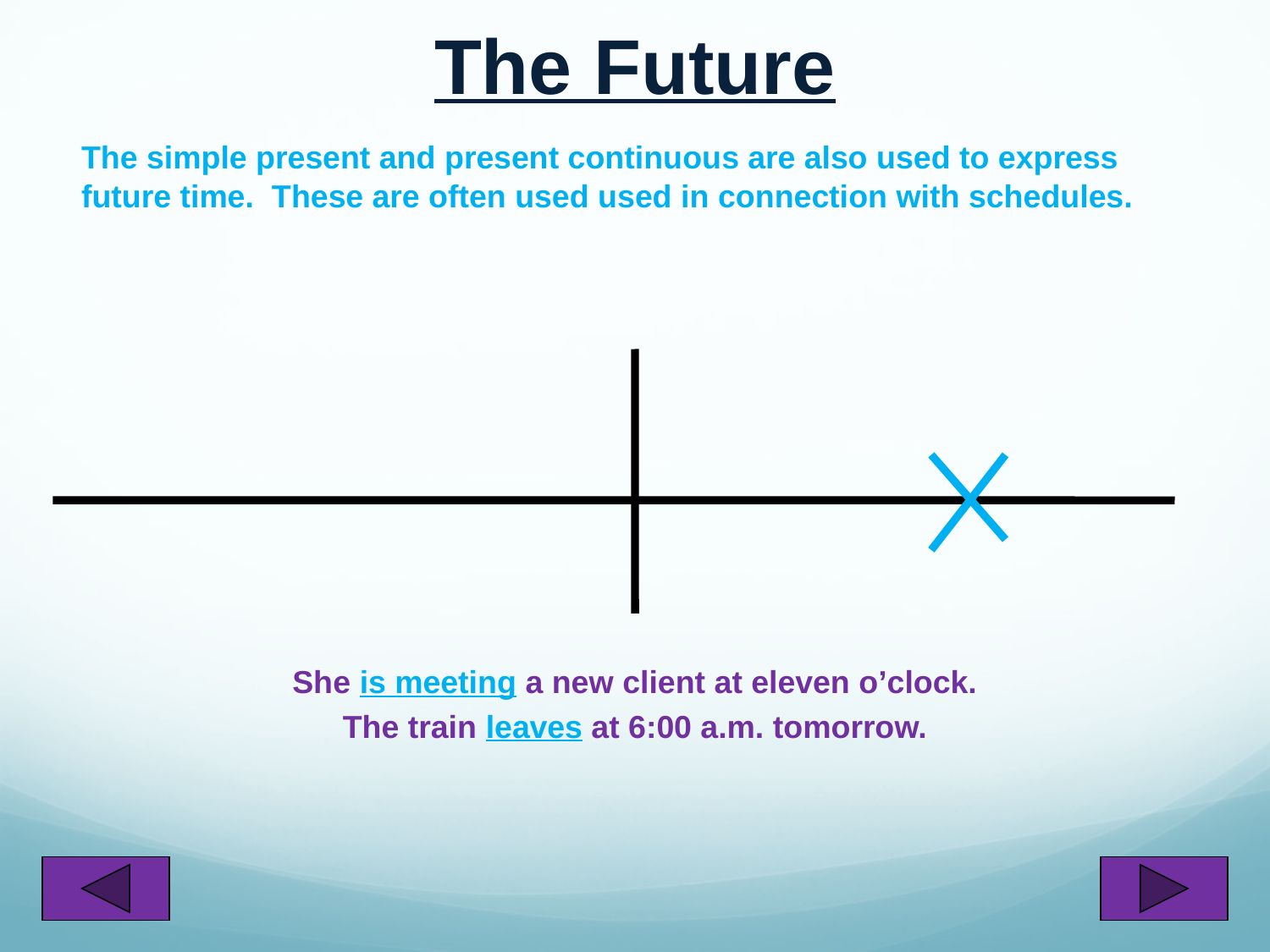

The Future
    	The simple present and present continuous are also used to express future time.  These are often used used in connection with schedules.

She is meeting a new client at eleven o’clock.
The train leaves at 6:00 a.m. tomorrow.